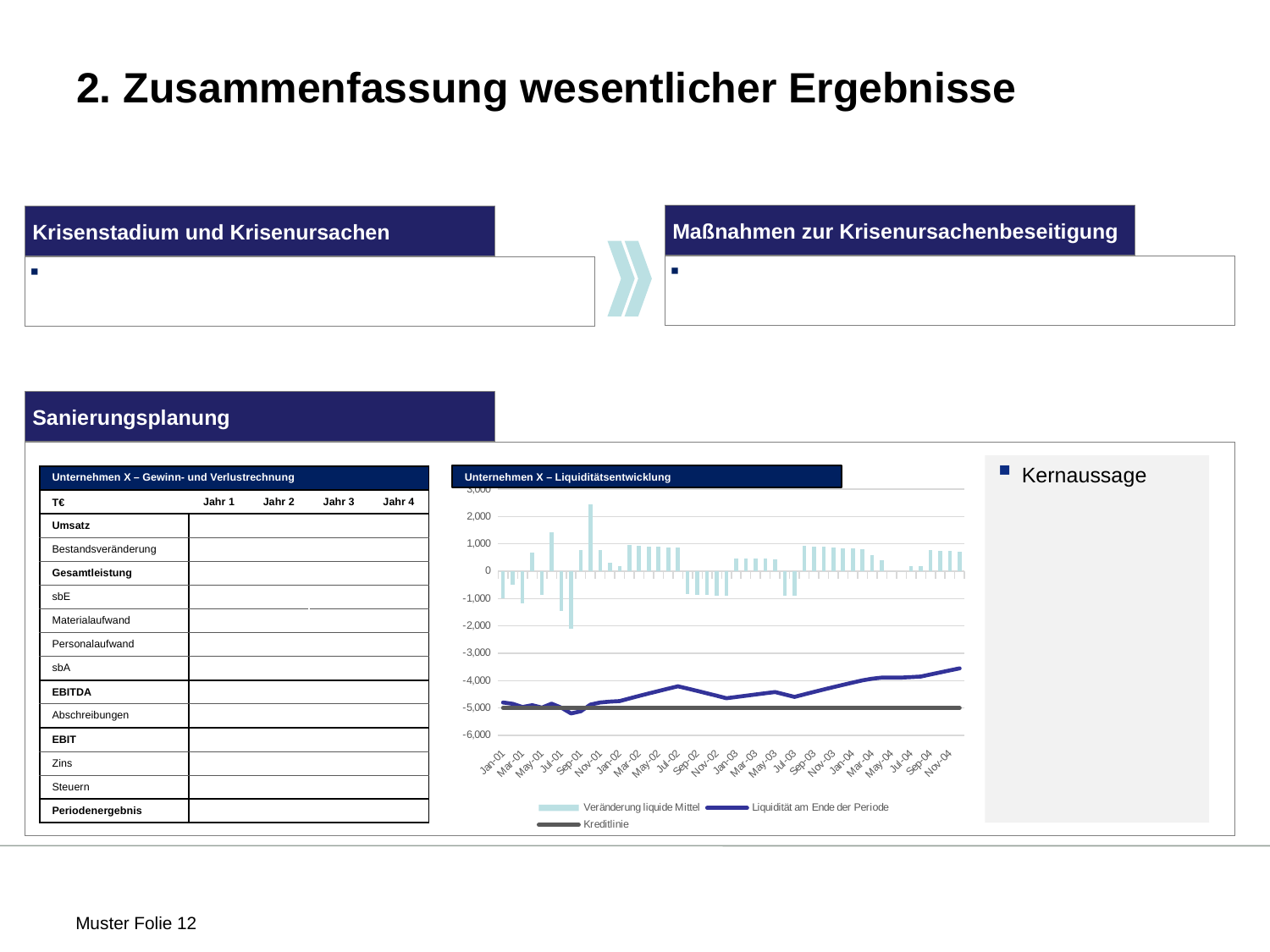

# 2. Zusammenfassung wesentlicher Ergebnisse
Maßnahmen zur Krisenursachenbeseitigung
Krisenstadium und Krisenursachen

Sanierungsplanung

Kernaussage
Unternehmen X – Liquiditätsentwicklung
| Unternehmen X – Gewinn- und Verlustrechnung |  |  |  |  |
| --- | --- | --- | --- | --- |
| T€ | Jahr 1 | Jahr 2 | Jahr 3 | Jahr 4 |
| Umsatz |  |  |  |  |
| Bestandsveränderung |  |  |  |  |
| Gesamtleistung |  |  |  |  |
| sbE |  |  |  |  |
| Materialaufwand |  |  |  |  |
| Personalaufwand |  |  |  |  |
| sbA |  |  |  |  |
| EBITDA |  |  |  |  |
| Abschreibungen |  |  |  |  |
| EBIT |  |  |  |  |
| Zins |  |  |  |  |
| Steuern |  |  |  |  |
| Periodenergebnis |  |  |  |  |

### Chart

| Category | Veränderung liquide Mittel | Liquidität am Ende der Periode | Kreditlinie |
|---|---|---|---|
| 36892 | -1000.0 | -4800.0 | -5000.0 |
| 36923 | -500.0 | -4850.0 | -5000.0 |
| 36951 | -1170.0 | -4967.0 | -5000.0 |
| 36982 | 670.0 | -4900.0 | -5000.0 |
| 37012 | -880.0 | -4988.0 | -5000.0 |
| 37043 | 1430.0 | -4845.0 | -5000.0 |
| 37073 | -1450.0 | -4990.0 | -5000.0 |
| 37104 | -2100.0 | -5200.0 | -5000.0 |
| 37135 | 770.0 | -5123.0 | -5000.0 |
| 37165 | 2450.0 | -4878.0 | -5000.0 |
| 37196 | 780.0 | -4800.0 | -5000.0 |
| 37226 | 300.0 | -4770.0 | -5000.0 |
| 37257 | 200.0 | -4750.0 | -5000.0 |
| 37288 | 950.0 | -4655.0 | -5000.0 |
| 37316 | 931.0000000000036 | -4561.9 | -5000.0 |
| 37347 | 912.3800000000028 | -4470.661999999999 | -5000.0 |
| 37377 | 894.1323999999986 | -4381.2487599999995 | -5000.0 |
| 37408 | 876.2497520000034 | -4293.623784799999 | -5000.0 |
| 37438 | 858.7247569600004 | -4207.751309103999 | -5000.0 |
| 37469 | -841.5502618208029 | -4291.906335286079 | -5000.0 |
| 37500 | -858.3812670572206 | -4377.7444619918015 | -5000.0 |
| 37530 | -875.5488923983648 | -4465.299351231638 | -5000.0 |
| 37561 | -893.0598702463249 | -4554.60533825627 | -5000.0 |
| 37591 | -910.9210676512521 | -4645.697445021396 | -5000.0 |
| 37622 | 464.5697445021415 | -4599.2404705711815 | -5000.0 |
| 37653 | 459.92404705712033 | -4553.2480658654695 | -5000.0 |
| 37681 | 455.32480658655004 | -4507.7155852068145 | -5000.0 |
| 37712 | 450.77155852068245 | -4462.638429354746 | -5000.0 |
| 37742 | 446.26384293547744 | -4418.0120450611985 | -5000.0 |
| 37773 | -883.6024090122373 | -4506.372285962422 | -5000.0 |
| 37803 | -901.274457192485 | -4596.499731681671 | -5000.0 |
| 37834 | 919.2999463363321 | -4504.5697370480375 | -5000.0 |
| 37865 | 900.9139474096082 | -4414.478342307077 | -5000.0 |
| 37895 | 882.895668461415 | -4326.188775460935 | -5000.0 |
| 37926 | 865.2377550921847 | -4239.664999951717 | -5000.0 |
| 37956 | 847.9329999903439 | -4154.871699952682 | -5000.0 |
| 37987 | 830.9743399905392 | -4071.7742659536284 | -5000.0 |
| 38018 | 814.3548531907254 | -3990.338780634556 | -5000.0 |
| 38047 | 598.5508170951834 | -3930.4836989250375 | -5000.0 |
| 38078 | 393.0483698925036 | -3891.178861935787 | -5000.0 |
| 38108 | 0.0 | -3891.178861935787 | -5000.0 |
| 38139 | 0.0 | -3891.178861935787 | -5000.0 |
| 38169 | 194.55894309679024 | -3871.722967626108 | -5000.0 |
| 38200 | 193.58614838130507 | -3852.3643527879776 | -5000.0 |
| 38231 | 770.4728705575963 | -3775.317065732218 | -5000.0 |
| 38261 | 755.0634131464449 | -3699.8107244175735 | -5000.0 |
| 38292 | 739.962144883516 | -3625.814509929222 | -5000.0 |
| 38322 | 725.1629019858456 | -3553.2982197306374 | -5000.0 |
 Muster Folie 12